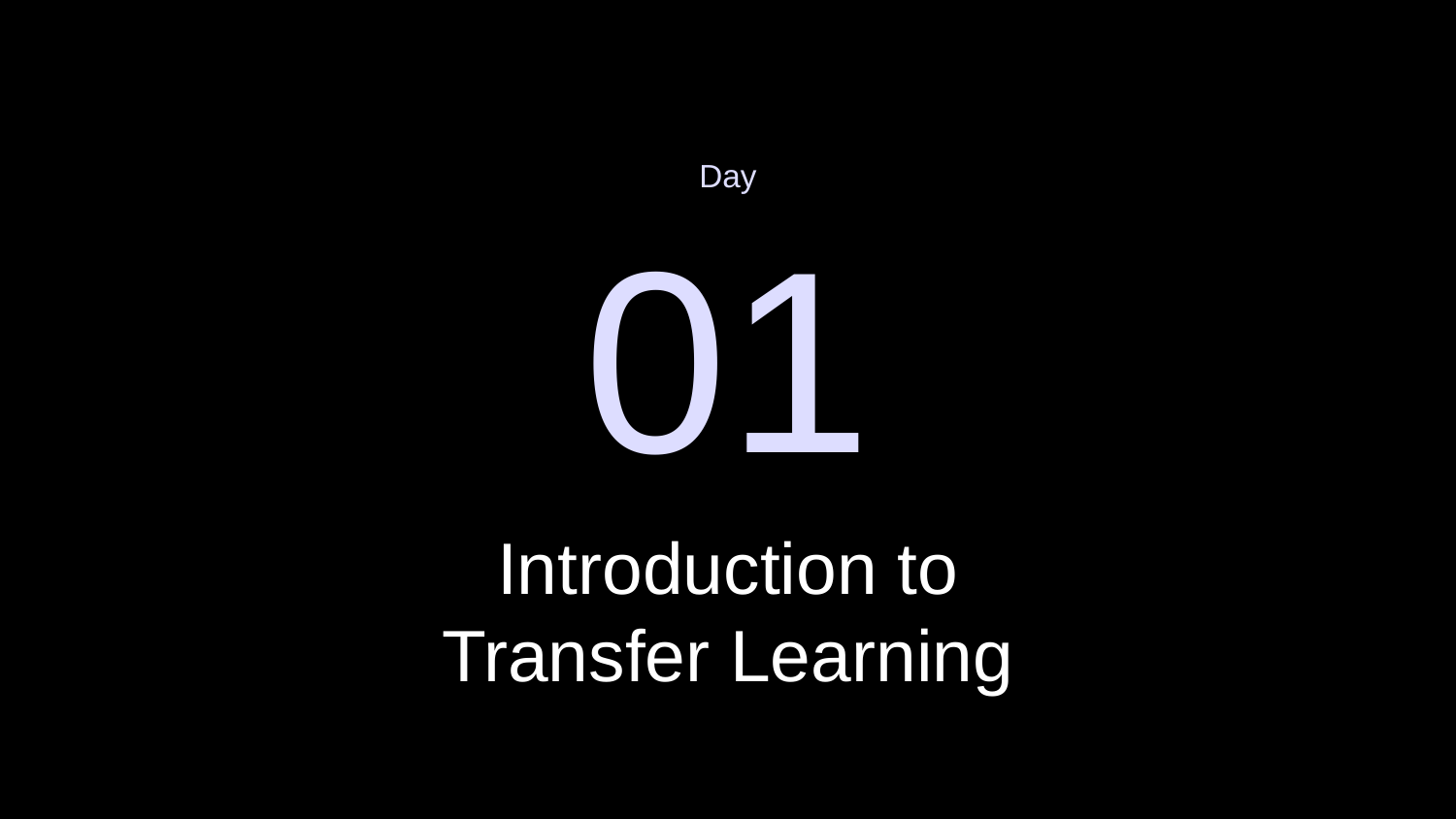

Day
01
# Introduction to Transfer Learning